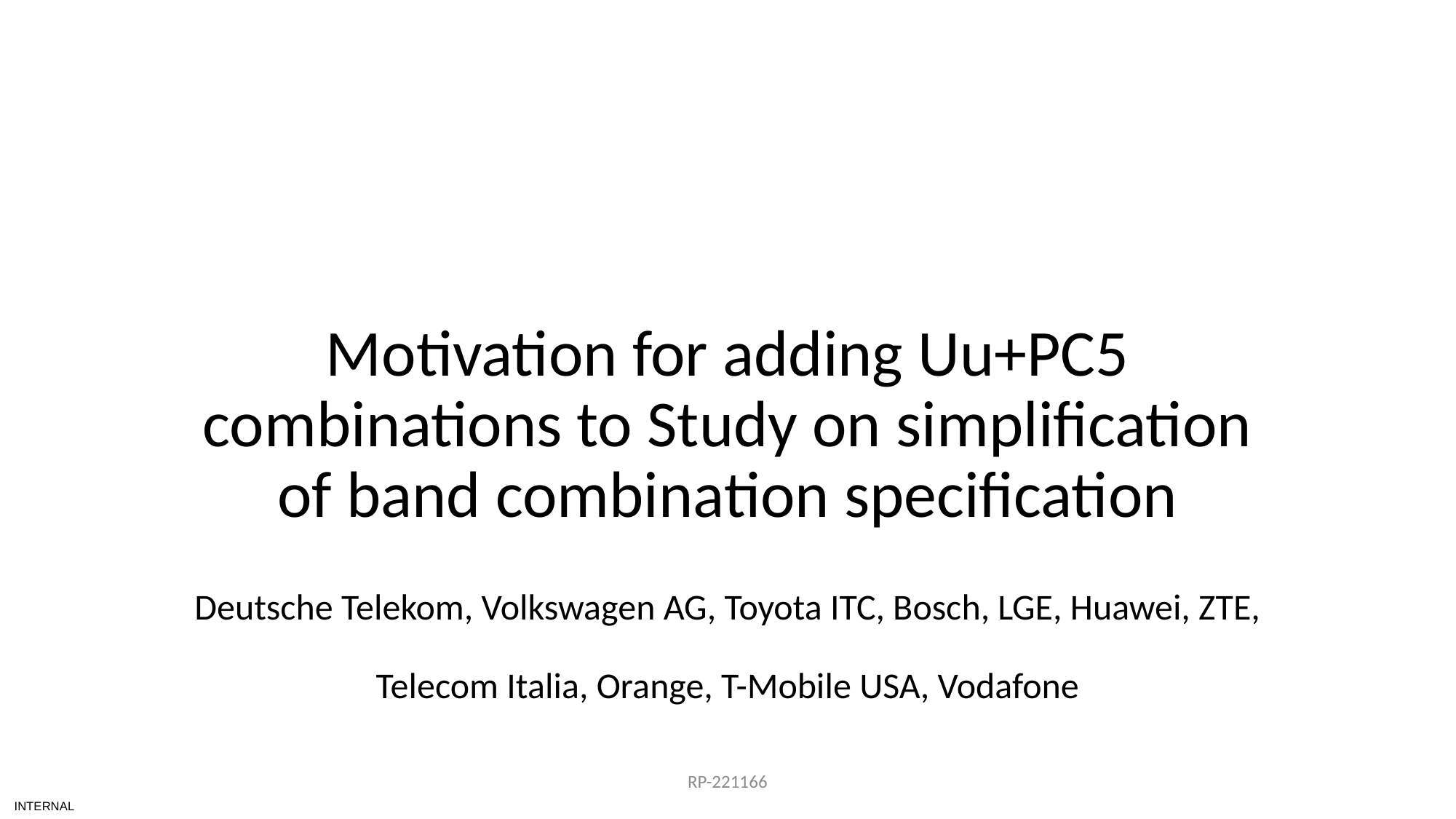

# Motivation for adding Uu+PC5 combinations to Study on simplification of band combination specification
Deutsche Telekom, Volkswagen AG, Toyota ITC, Bosch, LGE, Huawei, ZTE,
Telecom Italia, Orange, T-Mobile USA, Vodafone
RP-221166